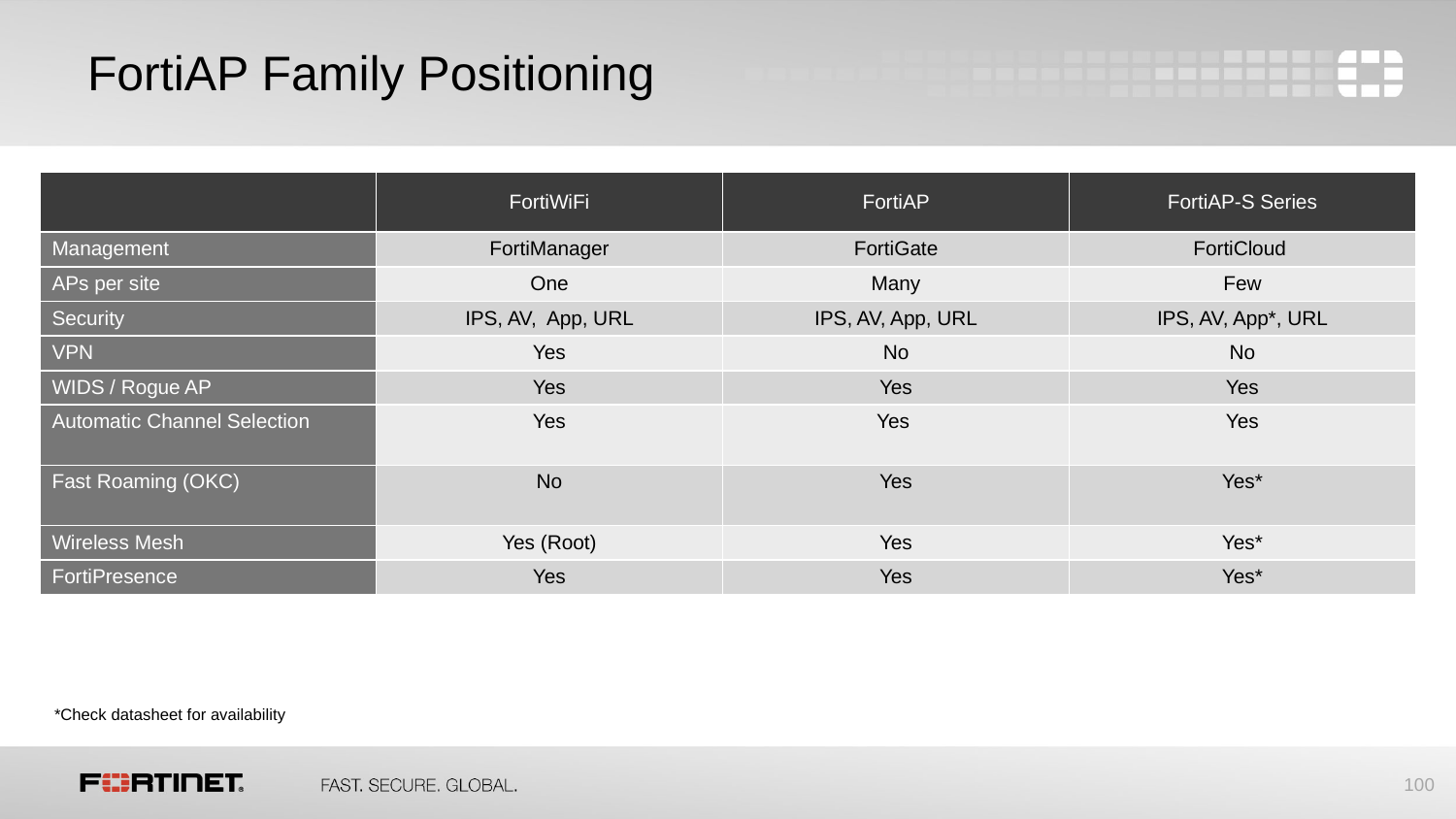

# FortiAP Family Positioning
|  | FortiWiFi | FortiAP | FortiAP-S Series |
| --- | --- | --- | --- |
| Management | FortiManager | FortiGate | FortiCloud |
| APs per site | One | Many | Few |
| Security | IPS, AV, App, URL | IPS, AV, App, URL | IPS, AV, App\*, URL |
| VPN | Yes | No | No |
| WIDS / Rogue AP | Yes | Yes | Yes |
| Automatic Channel Selection | Yes | Yes | Yes |
| Fast Roaming (OKC) | No | Yes | Yes\* |
| Wireless Mesh | Yes (Root) | Yes | Yes\* |
| FortiPresence | Yes | Yes | Yes\* |
*Check datasheet for availability